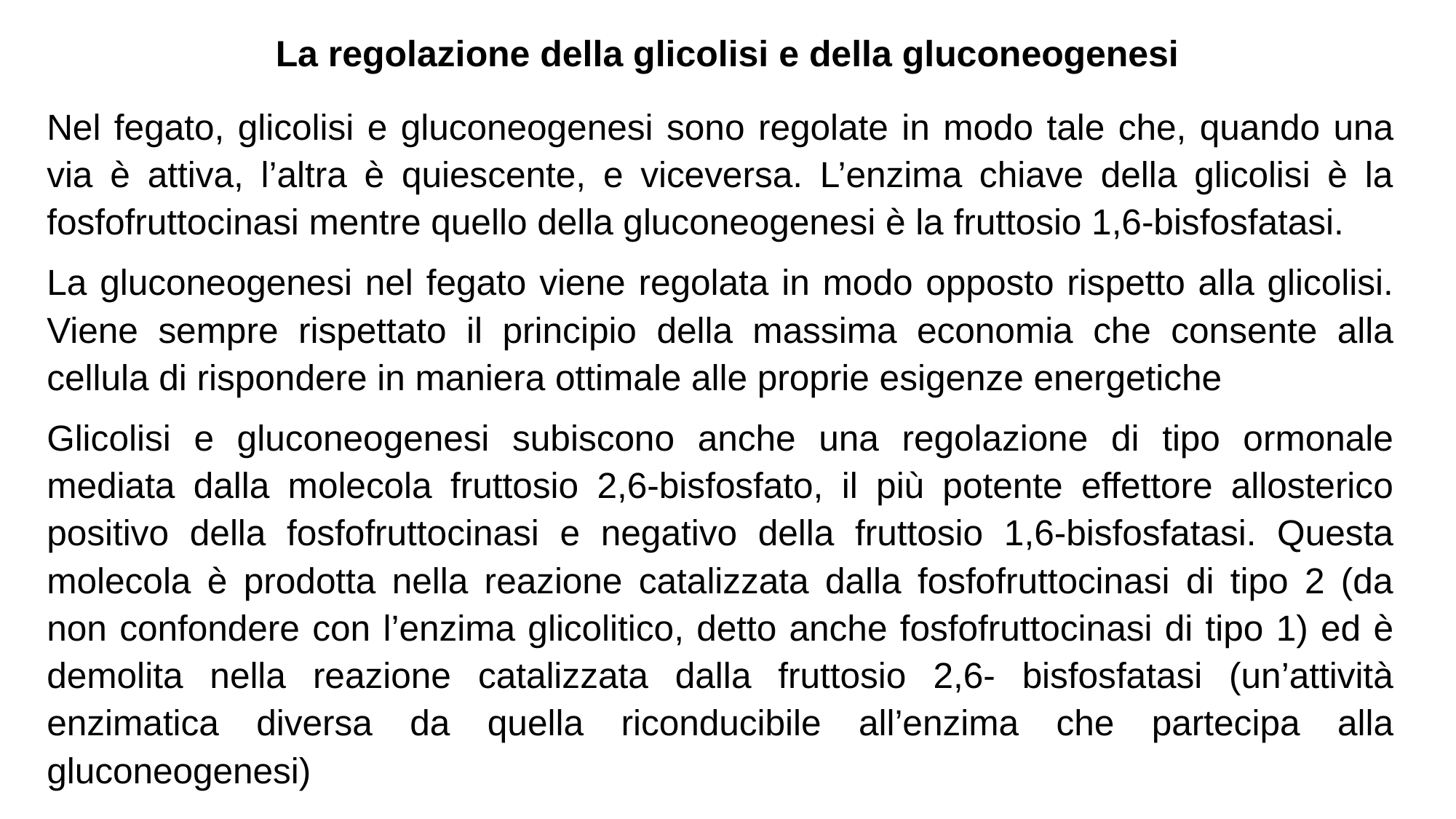

# La regolazione della glicolisi e della gluconeogenesi
Nel fegato, glicolisi e gluconeogenesi sono regolate in modo tale che, quando una via è attiva, l’altra è quiescente, e viceversa. L’enzima chiave della glicolisi è la fosfofruttocinasi mentre quello della gluconeogenesi è la fruttosio 1,6-bisfosfatasi.
La gluconeogenesi nel fegato viene regolata in modo opposto rispetto alla glicolisi. Viene sempre rispettato il principio della massima economia che consente alla cellula di rispondere in maniera ottimale alle proprie esigenze energetiche
Glicolisi e gluconeogenesi subiscono anche una regolazione di tipo ormonale mediata dalla molecola fruttosio 2,6-bisfosfato, il più potente effettore allosterico positivo della fosfofruttocinasi e negativo della fruttosio 1,6-bisfosfatasi. Questa molecola è prodotta nella reazione catalizzata dalla fosfofruttocinasi di tipo 2 (da non confondere con l’enzima glicolitico, detto anche fosfofruttocinasi di tipo 1) ed è demolita nella reazione catalizzata dalla fruttosio 2,6- bisfosfatasi (un’attività enzimatica diversa da quella riconducibile all’enzima che partecipa alla gluconeogenesi)